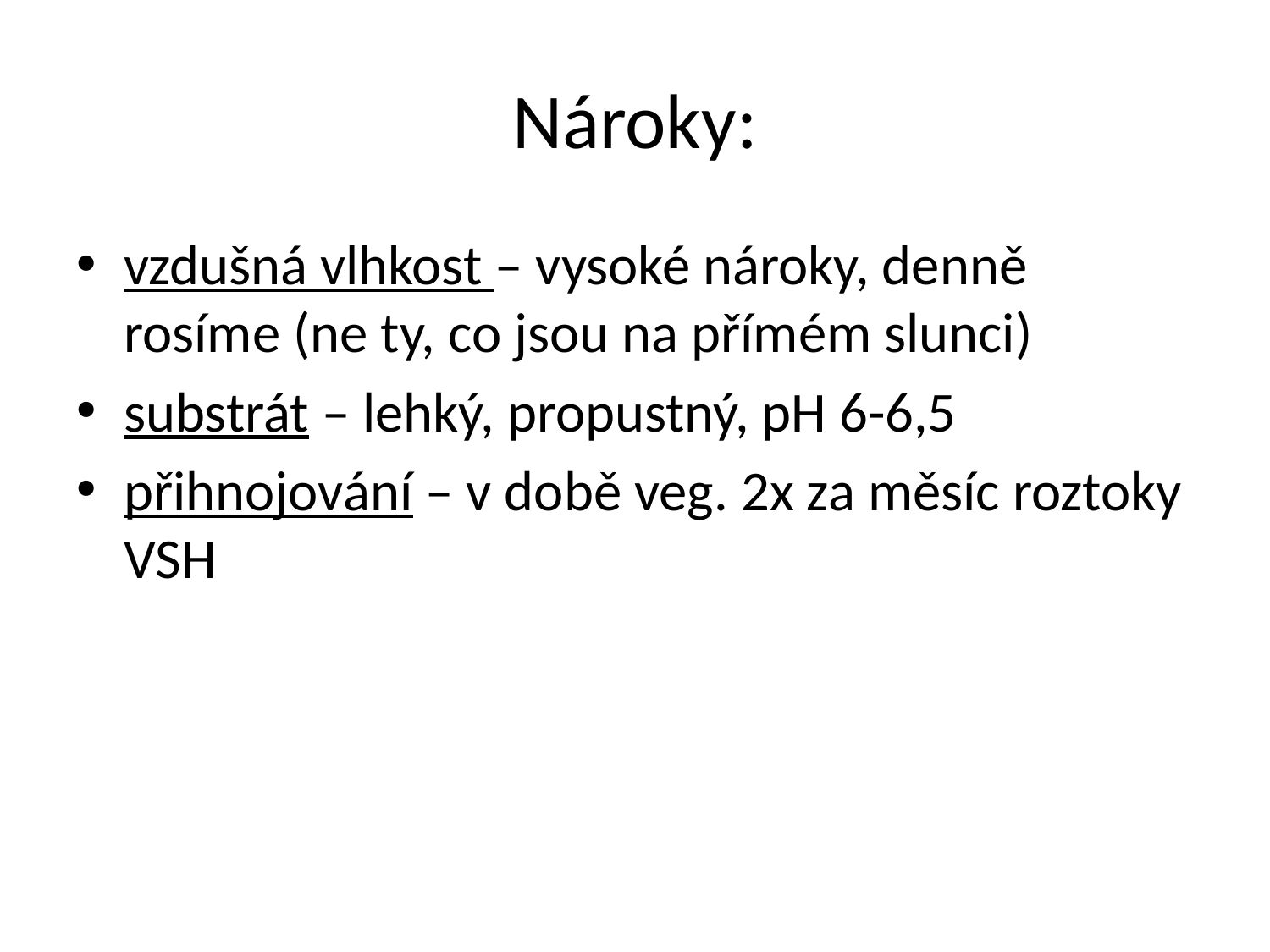

# Nároky:
vzdušná vlhkost – vysoké nároky, denně rosíme (ne ty, co jsou na přímém slunci)
substrát – lehký, propustný, pH 6-6,5
přihnojování – v době veg. 2x za měsíc roztoky VSH